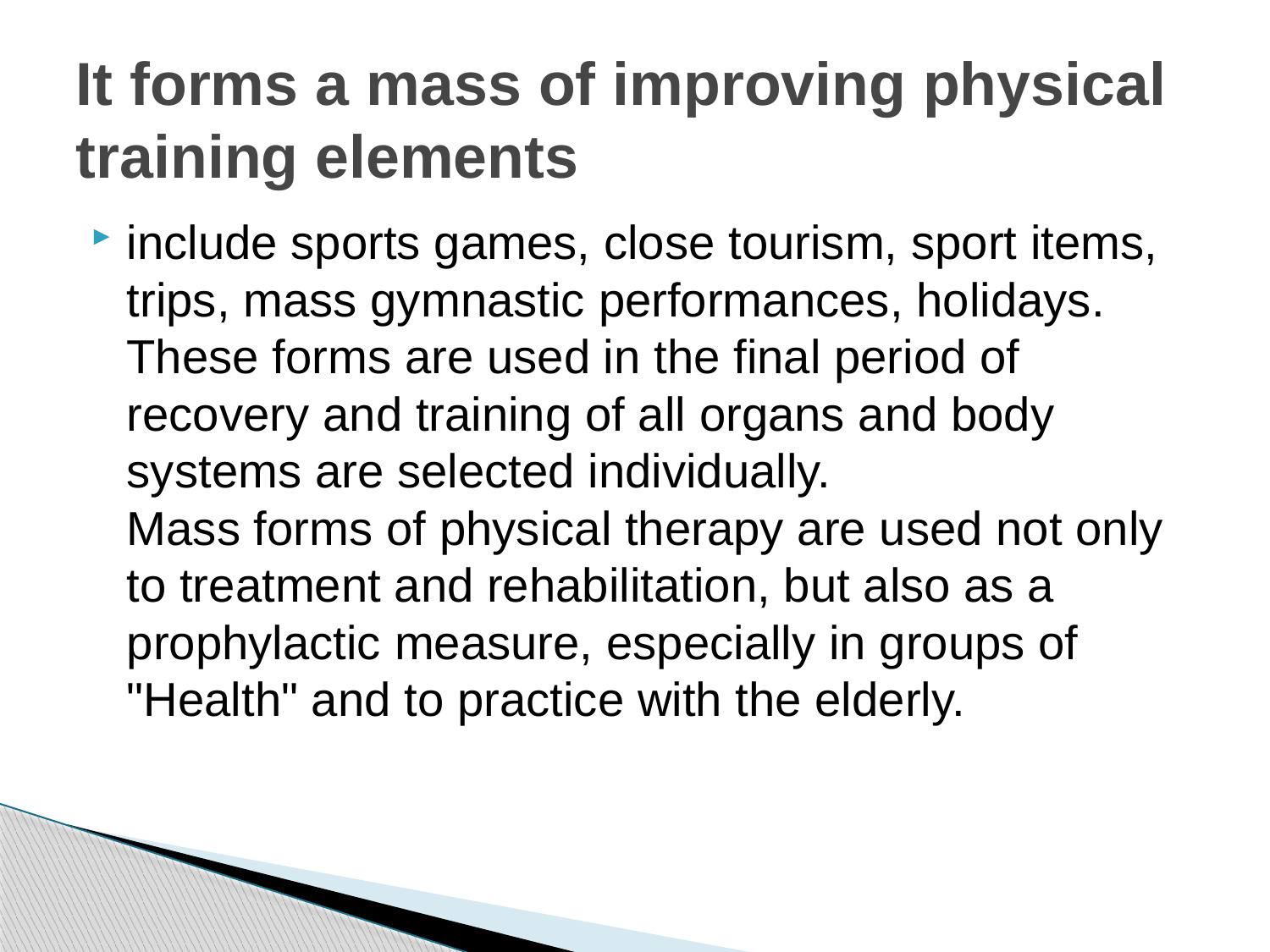

# It forms a mass of improving physical training elements
include sports games, close tourism, sport items, trips, mass gymnastic performances, holidays.
These forms are used in the final period of recovery and training of all organs and body systems are selected individually.
Mass forms of physical therapy are used not only to treatment and rehabilitation, but also as a prophylactic measure, especially in groups of "Health" and to practice with the elderly.